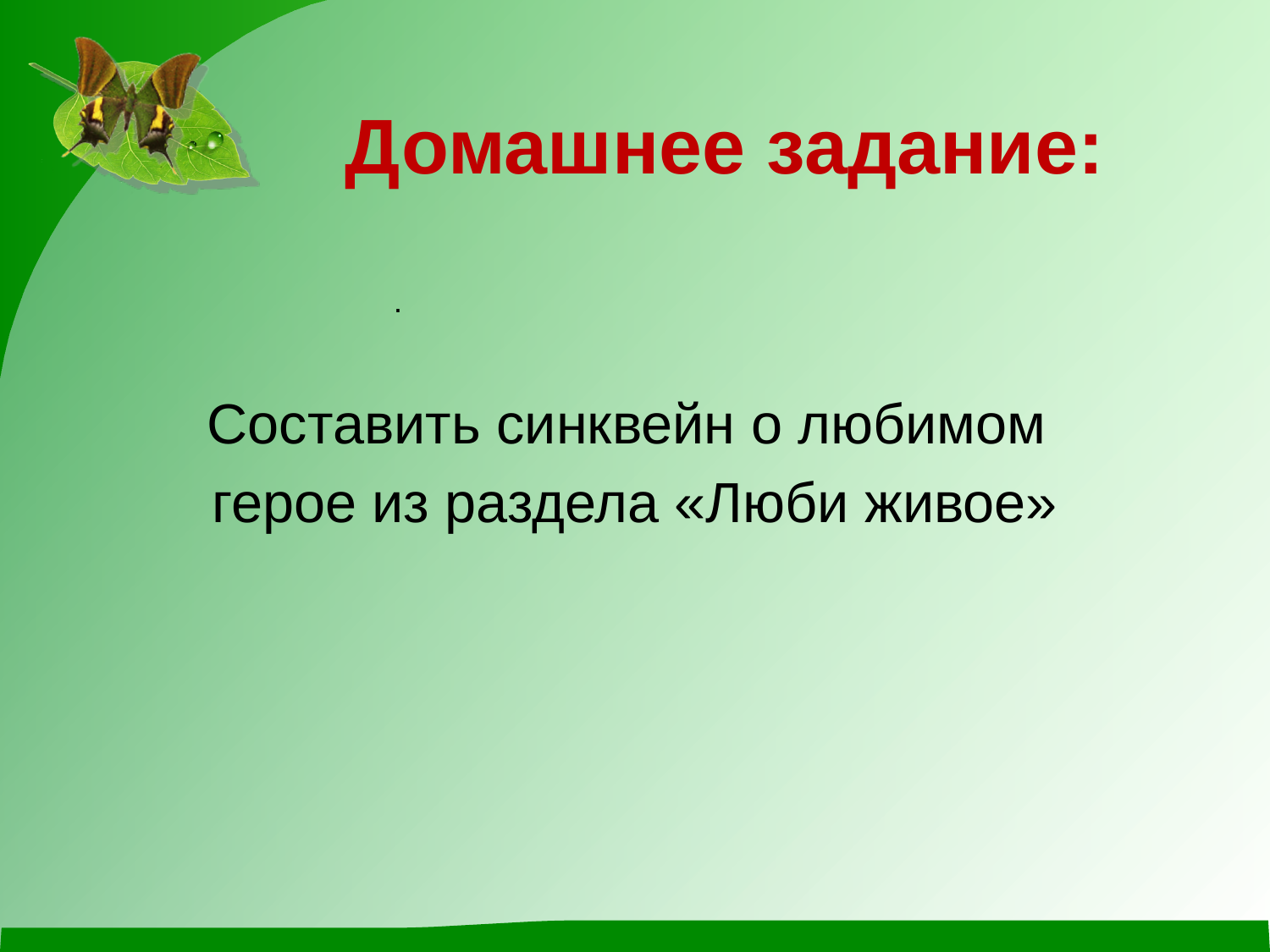

# Домашнее задание:
.
Составить синквейн о любимом
герое из раздела «Люби живое»